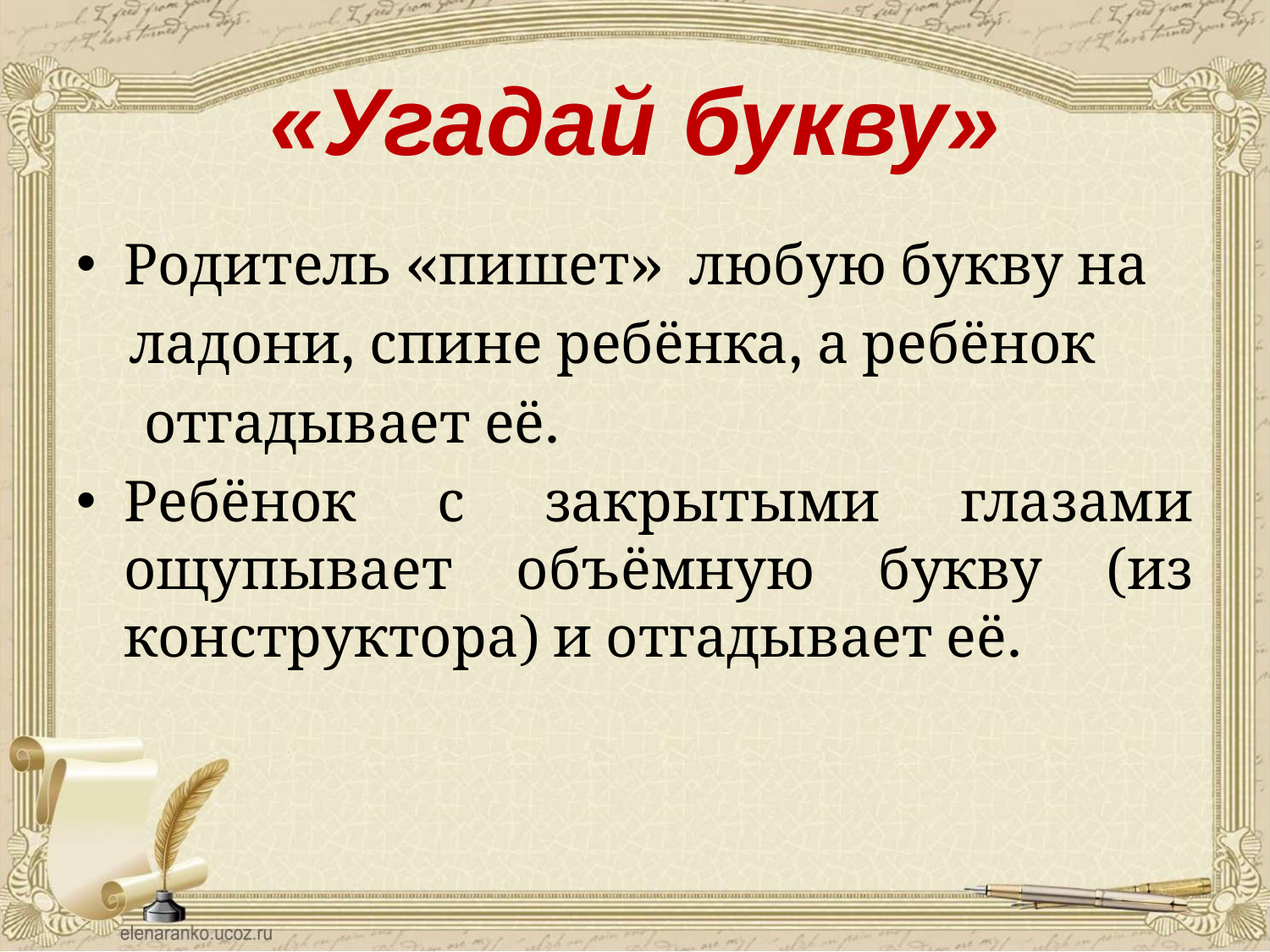

# «Угадай букву»
Родитель «пишет»  любую букву на
    ладони, спине ребёнка, а ребёнок
     отгадывает её.
Ребёнок с закрытыми глазами ощупывает объёмную букву (из конструктора) и отгадывает её.